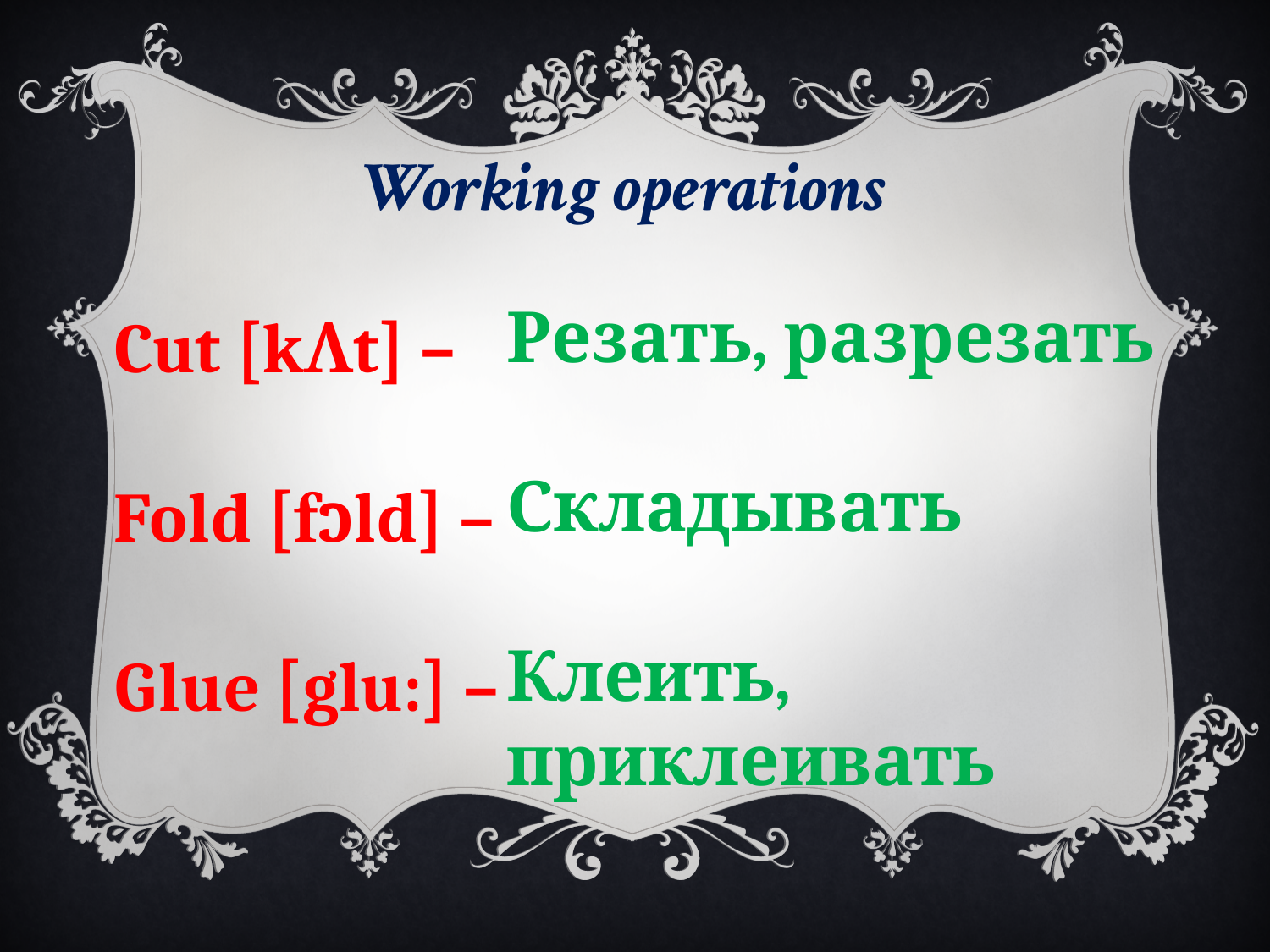

Working operations
Резать, разрезать

Складывать

Клеить,
приклеивать
Cut [kɅt] –

Fold [fͻld] –

Glue [glu:] –